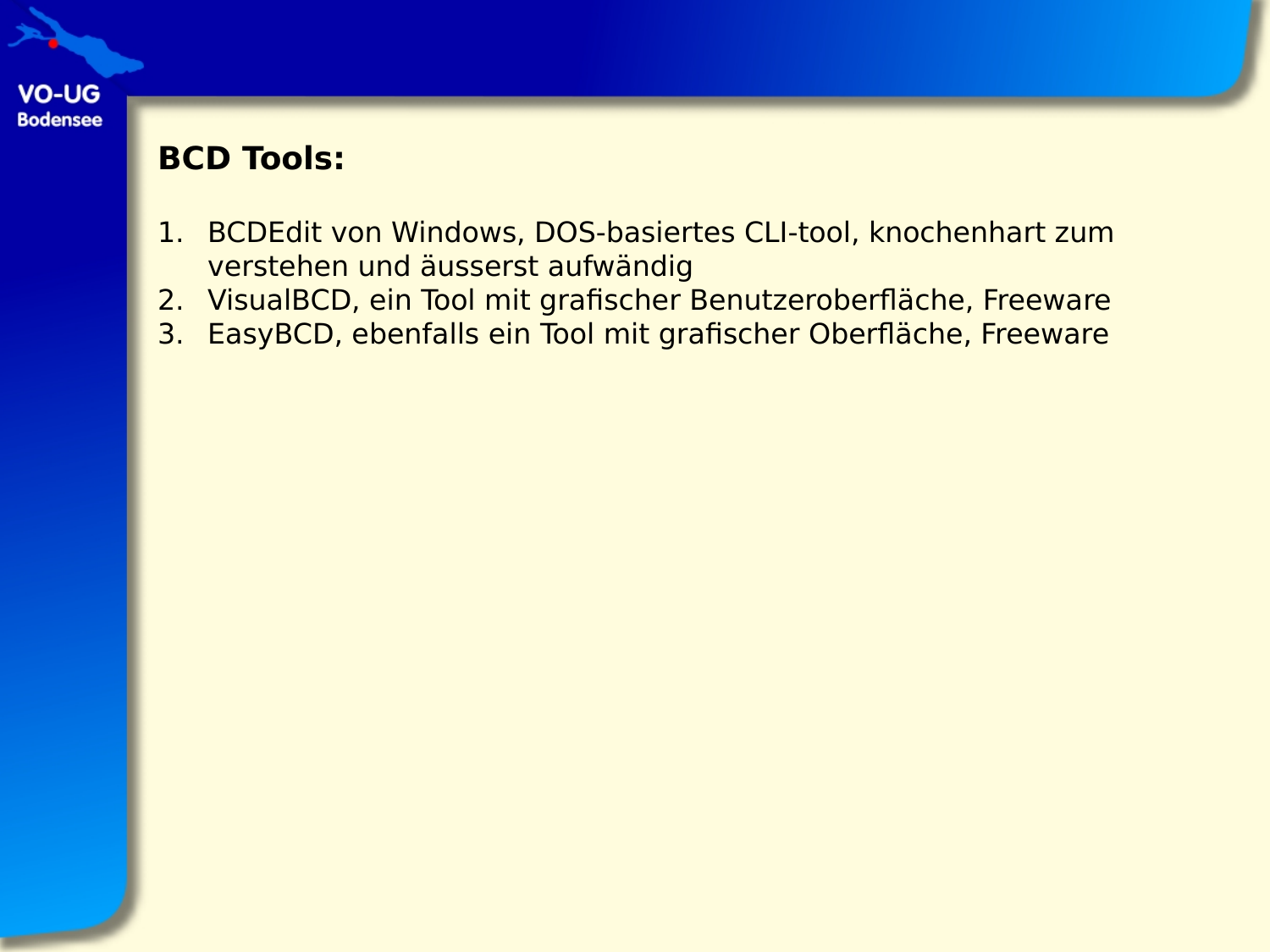

BCD Tools:
BCDEdit von Windows, DOS-basiertes CLI-tool, knochenhart zum verstehen und äusserst aufwändig
2.	VisualBCD, ein Tool mit grafischer Benutzeroberfläche, Freeware
EasyBCD, ebenfalls ein Tool mit grafischer Oberfläche, Freeware